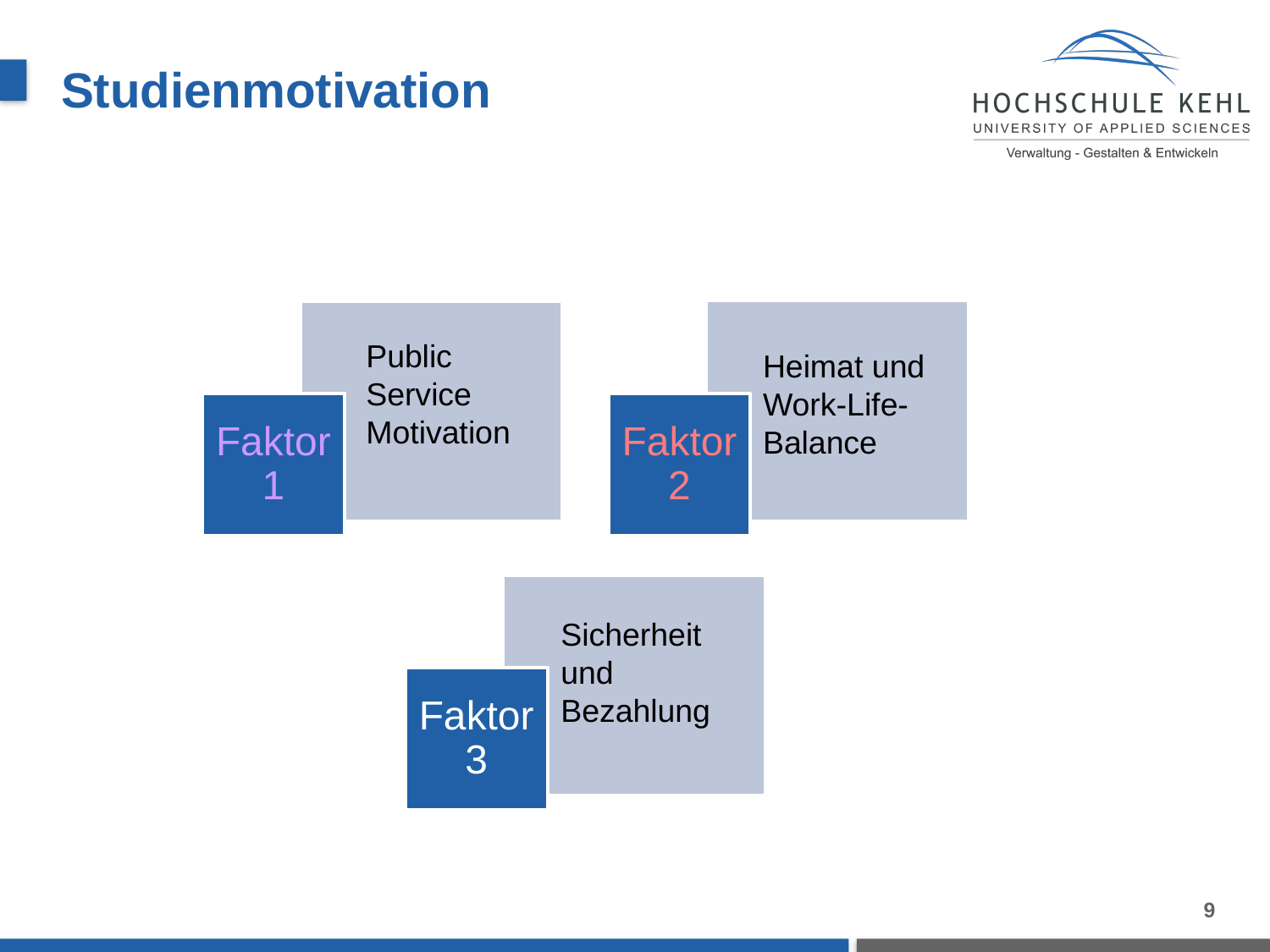

Studienmotivation
Faktor 1
Faktor 2
Faktor 3
Public Service Motivation

Heimat und Work-Life-Balance

Sicherheit und Bezahlung